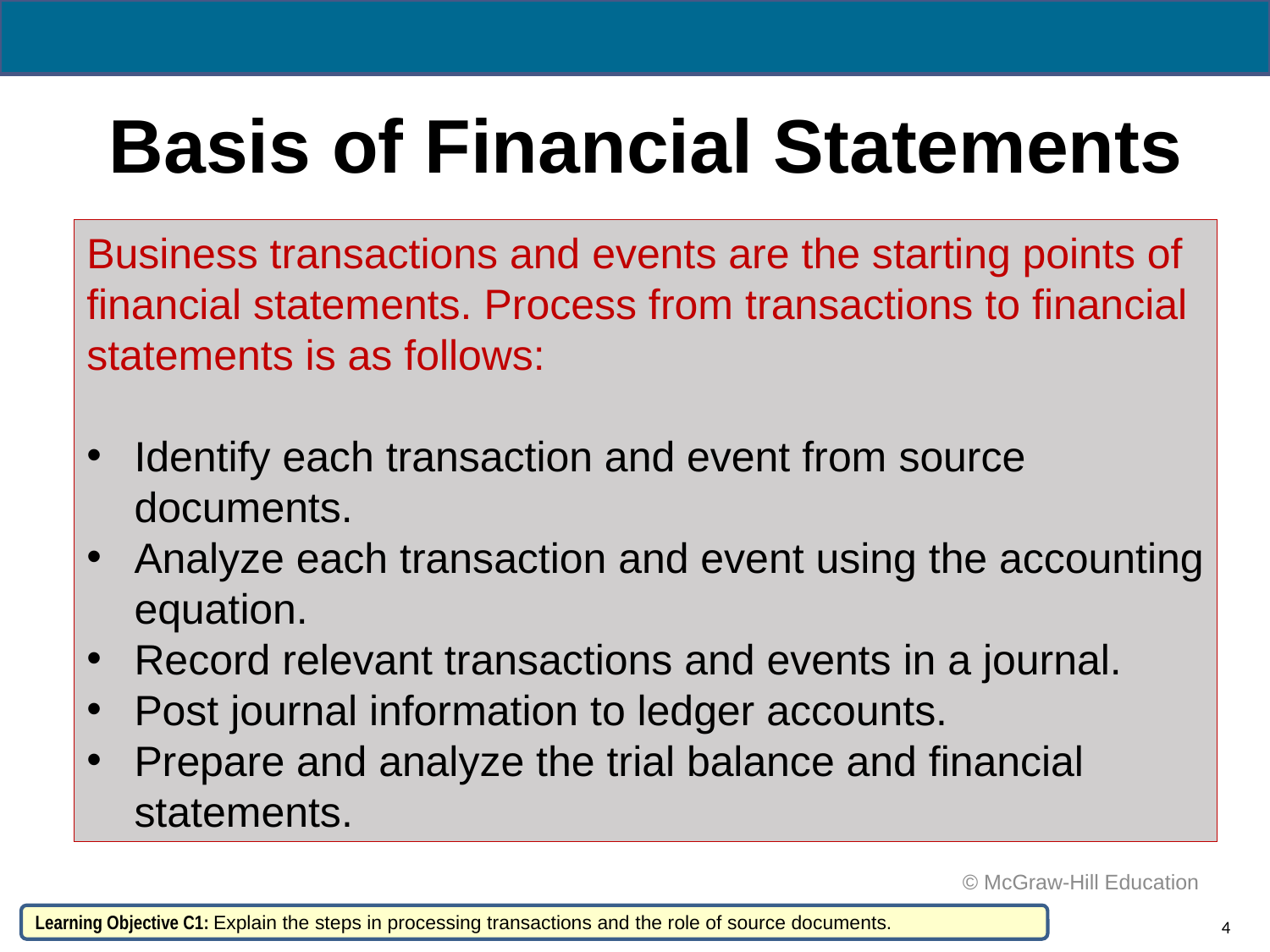

# Basis of Financial Statements
Business transactions and events are the starting points of financial statements. Process from transactions to financial statements is as follows:

Identify each transaction and event from source documents.
Analyze each transaction and event using the accounting equation.
Record relevant transactions and events in a journal.
Post journal information to ledger accounts.
Prepare and analyze the trial balance and financial statements.
 © McGraw-Hill Education
Learning Objective C1: Explain the steps in processing transactions and the role of source documents.